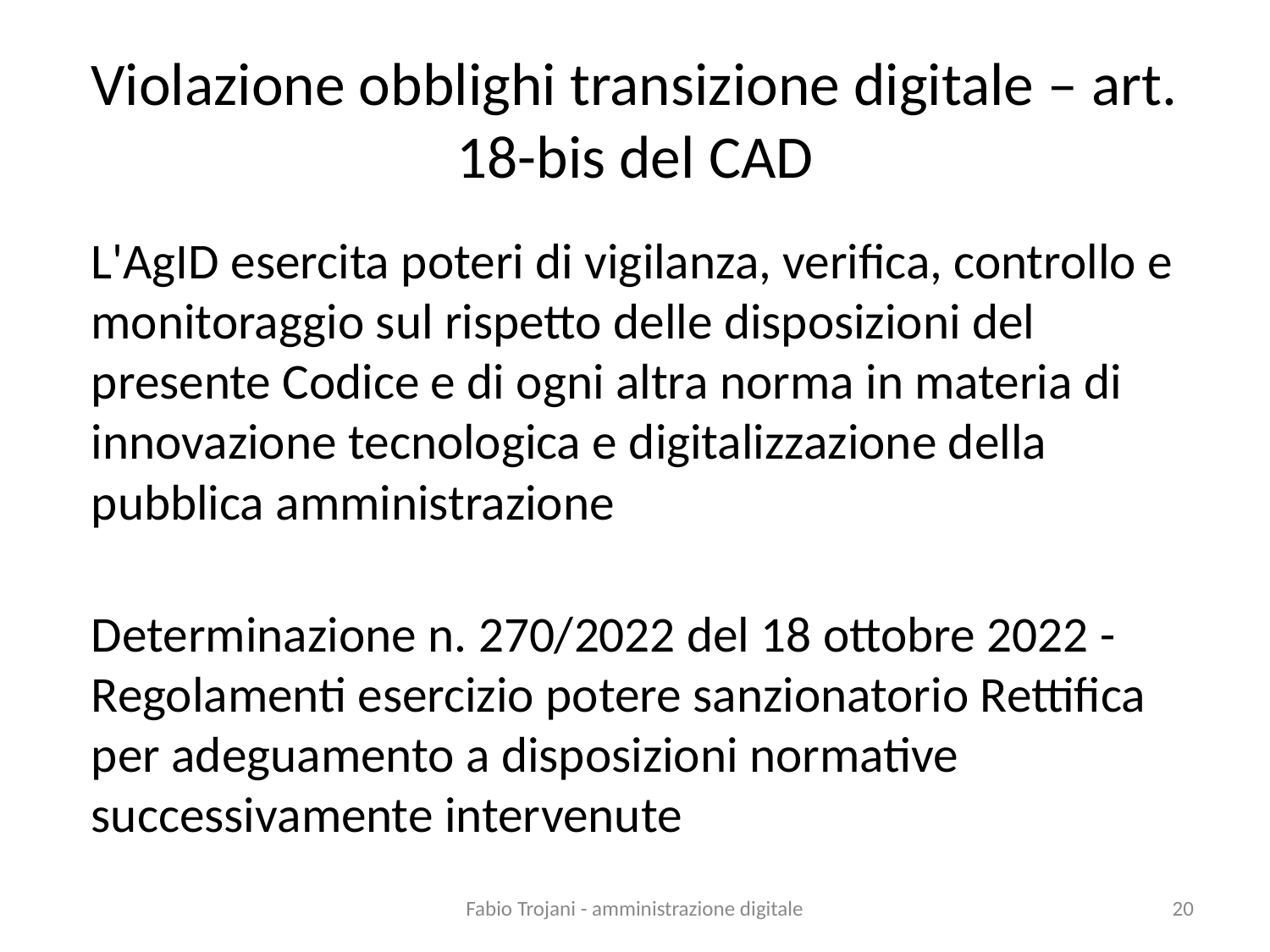

# Violazione obblighi transizione digitale – art. 18-bis del CAD
L'AgID esercita poteri di vigilanza, verifica, controllo e monitoraggio sul rispetto delle disposizioni del presente Codice e di ogni altra norma in materia di innovazione tecnologica e digitalizzazione della pubblica amministrazione

Determinazione n. 270/2022 del 18 ottobre 2022 - Regolamenti esercizio potere sanzionatorio Rettifica per adeguamento a disposizioni normative successivamente intervenute
Fabio Trojani - amministrazione digitale
20